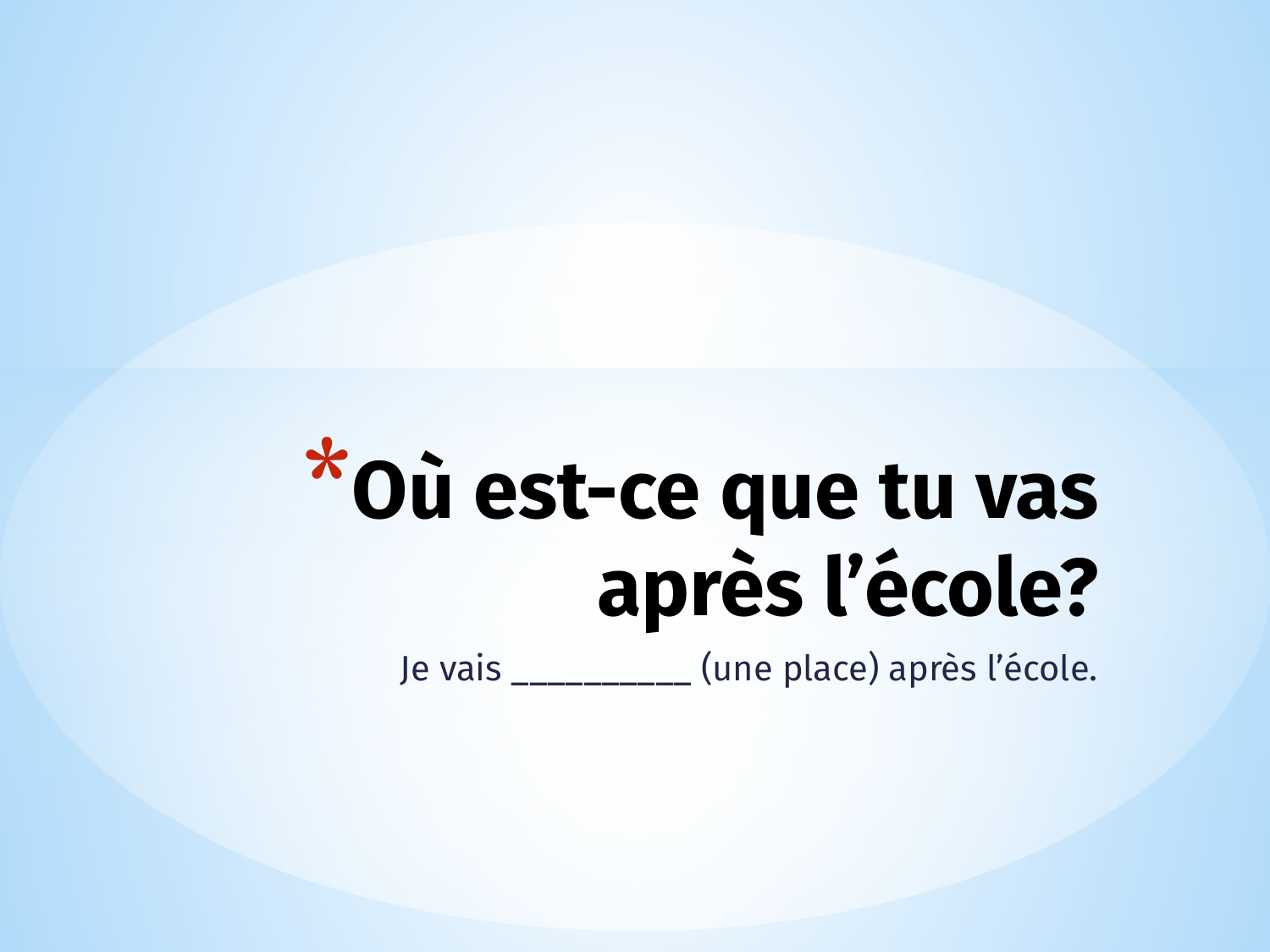

# Où est-ce que tu vas après l’école?
Je vais __________ (une place) après l’école.